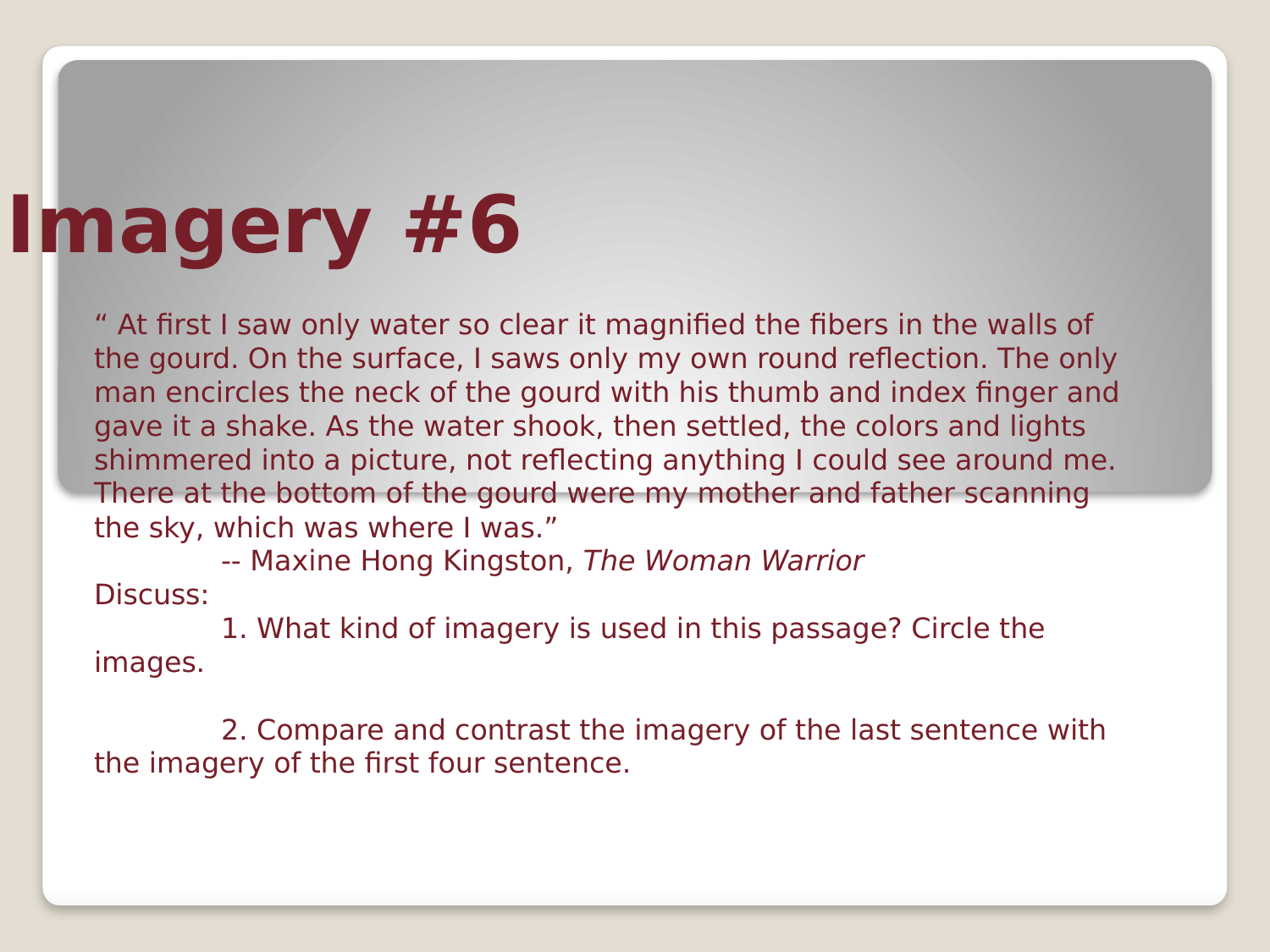

# Imagery #6
“ At first I saw only water so clear it magnified the fibers in the walls of the gourd. On the surface, I saws only my own round reflection. The only man encircles the neck of the gourd with his thumb and index finger and gave it a shake. As the water shook, then settled, the colors and lights shimmered into a picture, not reflecting anything I could see around me. There at the bottom of the gourd were my mother and father scanning the sky, which was where I was.”
	-- Maxine Hong Kingston, The Woman Warrior
Discuss:
	1. What kind of imagery is used in this passage? Circle the images.

	2. Compare and contrast the imagery of the last sentence with the imagery of the first four sentence.